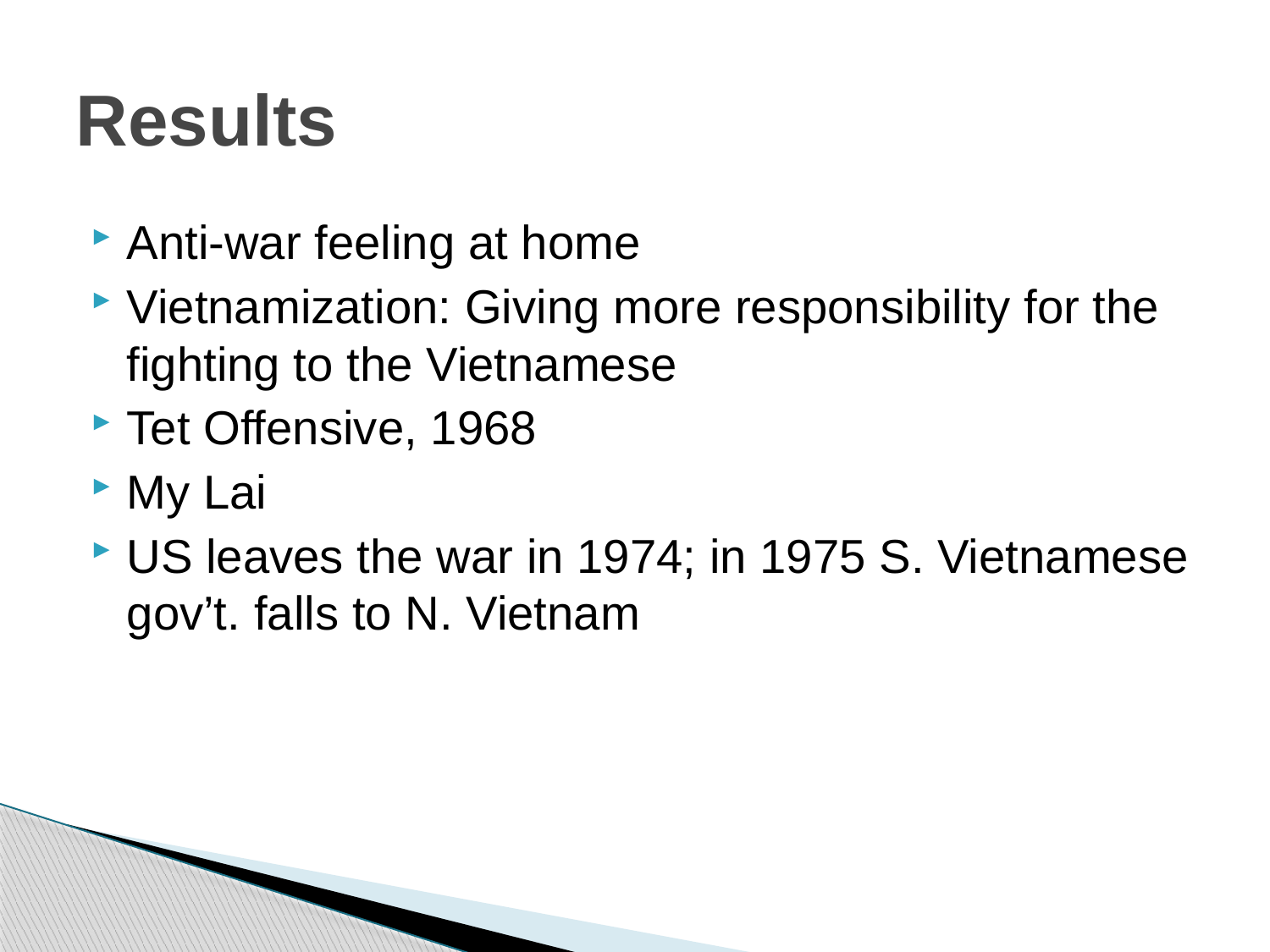

# Results
Anti-war feeling at home
Vietnamization: Giving more responsibility for the fighting to the Vietnamese
Tet Offensive, 1968
My Lai
US leaves the war in 1974; in 1975 S. Vietnamese gov’t. falls to N. Vietnam